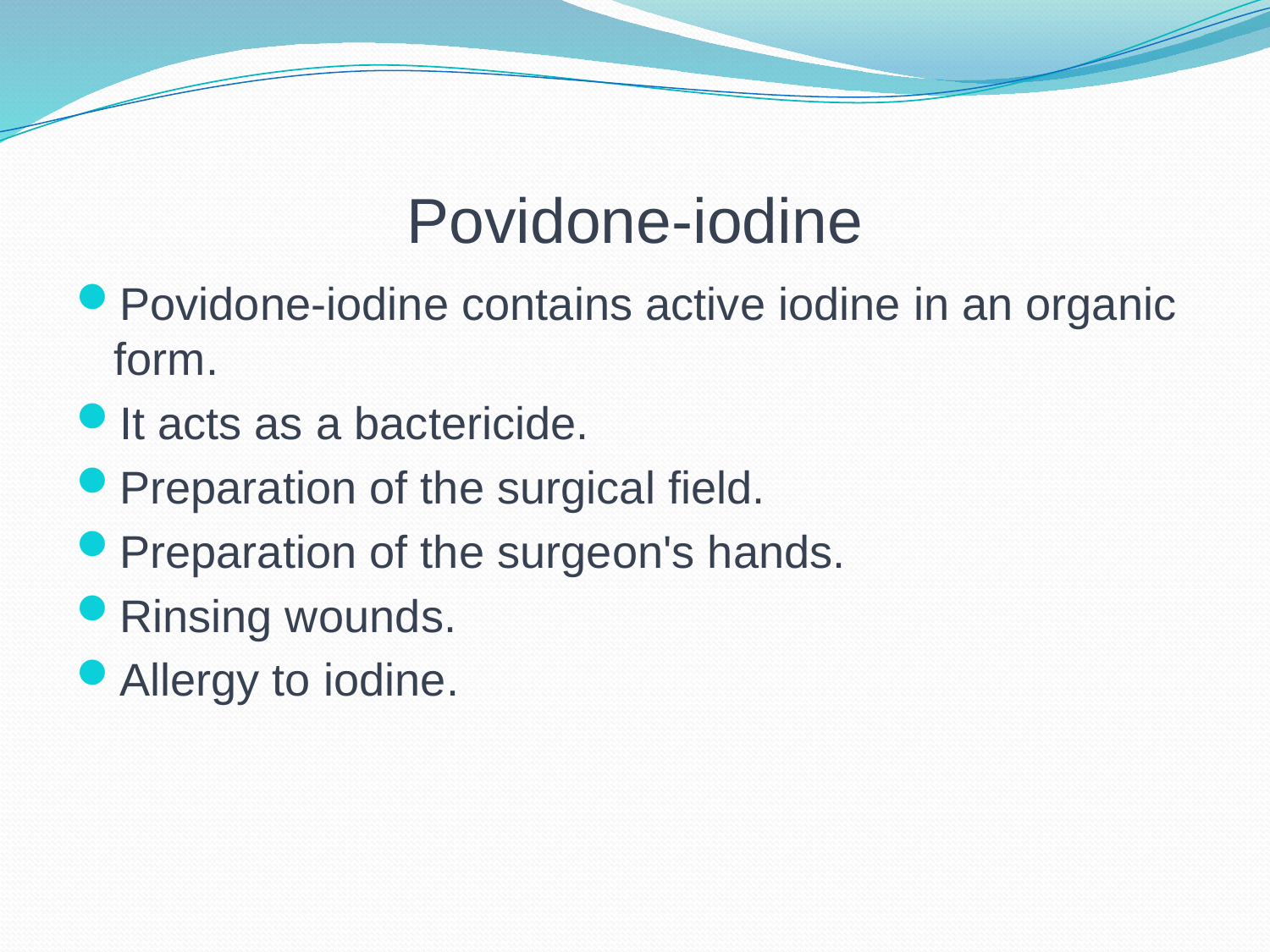

# Povidone-iodine
Povidone-iodine contains active iodine in an organic form.
It acts as a bactericide.
Preparation of the surgical field.
Preparation of the surgeon's hands.
Rinsing wounds.
Allergy to iodine.